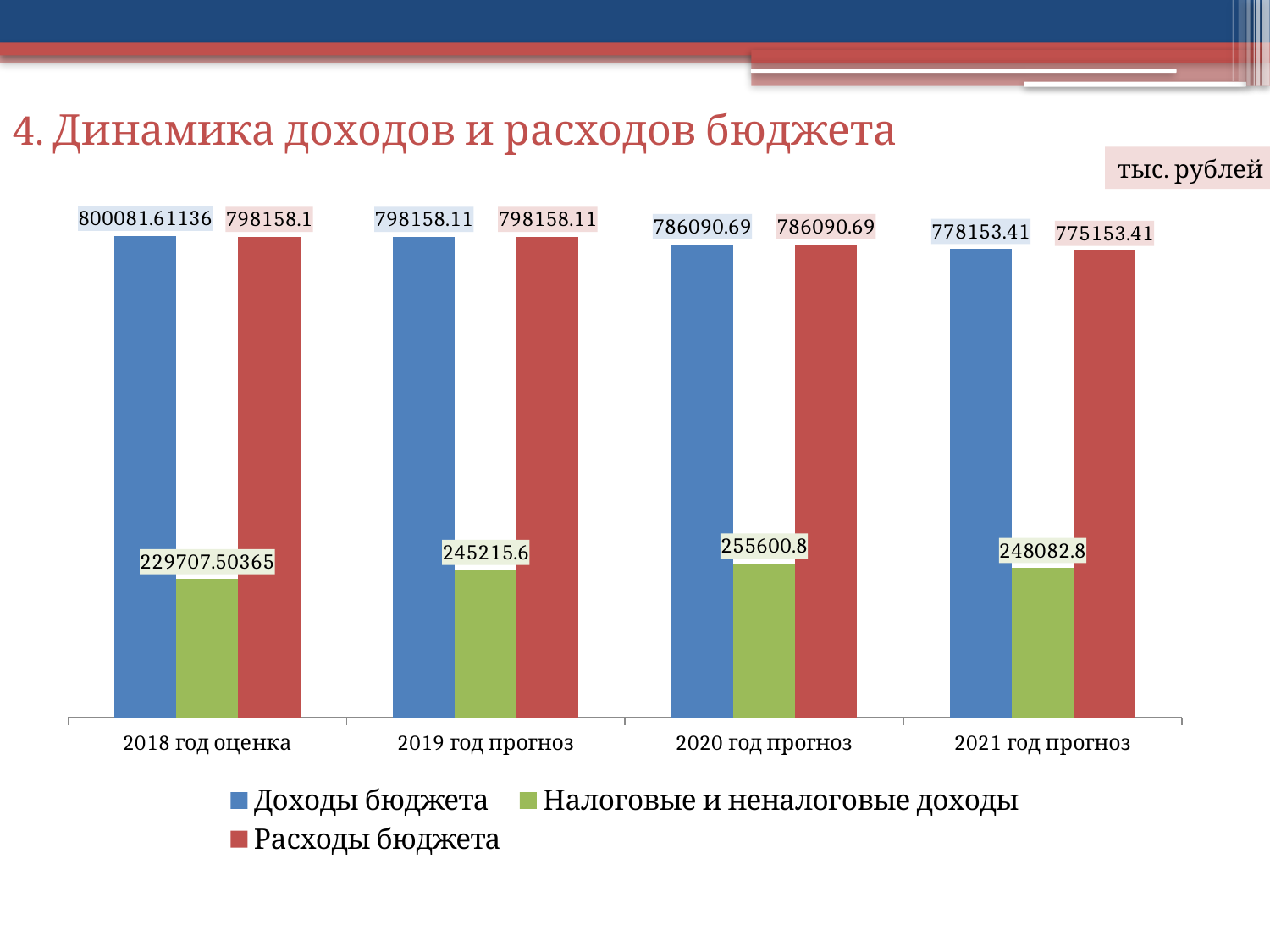

4. Динамика доходов и расходов бюджета
тыс. рублей

### Chart

| Category | Доходы бюджета | Налоговые и неналоговые доходы | Расходы бюджета |
|---|---|---|---|
| 2018 год оценка | 800081.61136 | 229707.50365 | 798158.1 |
| 2019 год прогноз | 798158.11 | 245215.6 | 798158.11 |
| 2020 год прогноз | 786090.69 | 255600.8 | 786090.69 |
| 2021 год прогноз | 778153.41 | 248082.8 | 775153.41 |